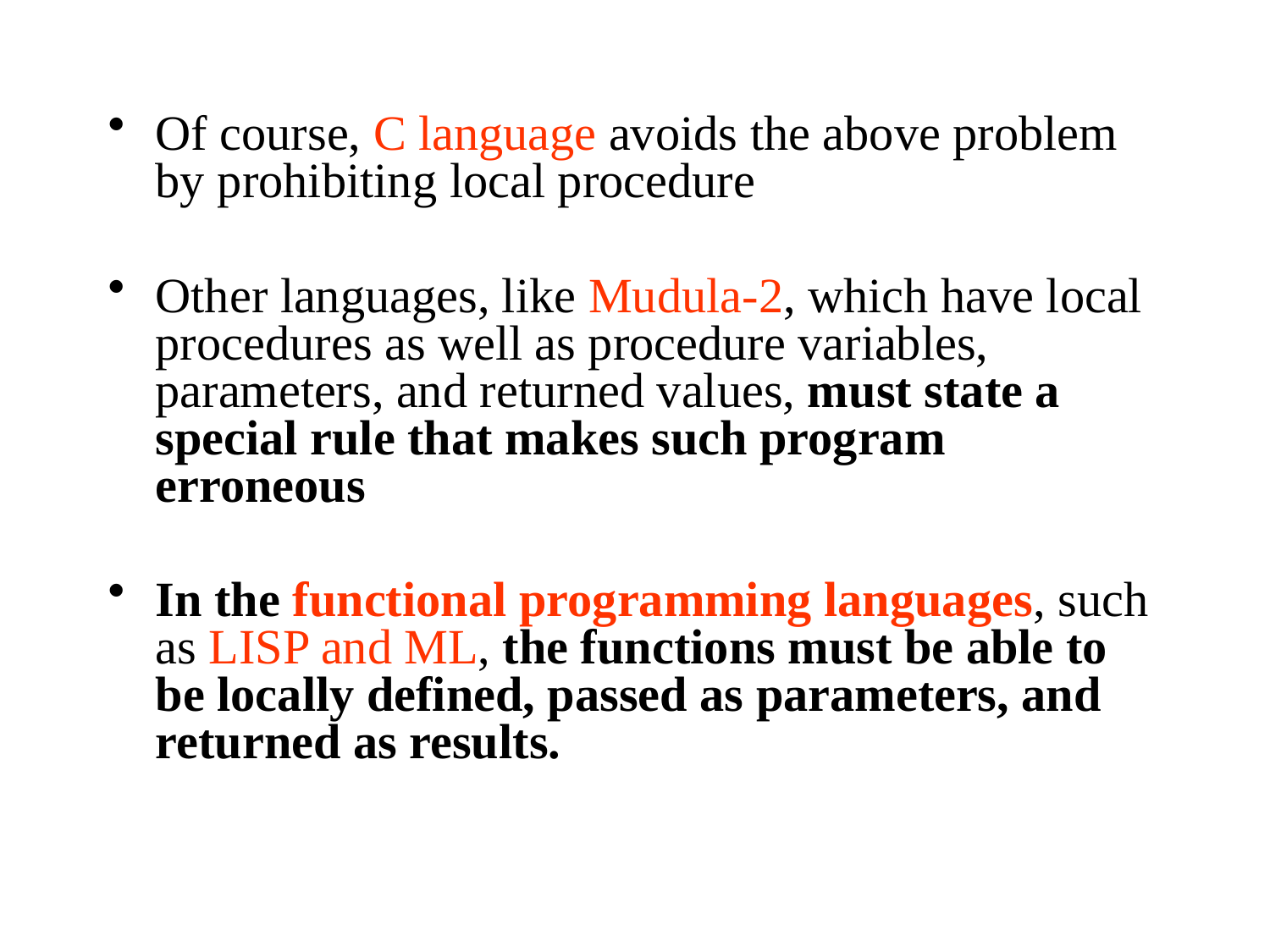

Of course, C language avoids the above problem by prohibiting local procedure

Other languages, like Mudula-2, which have local procedures as well as procedure variables, parameters, and returned values, must state a special rule that makes such program erroneous

In the functional programming languages, such as LISP and ML, the functions must be able to be locally defined, passed as parameters, and returned as results.